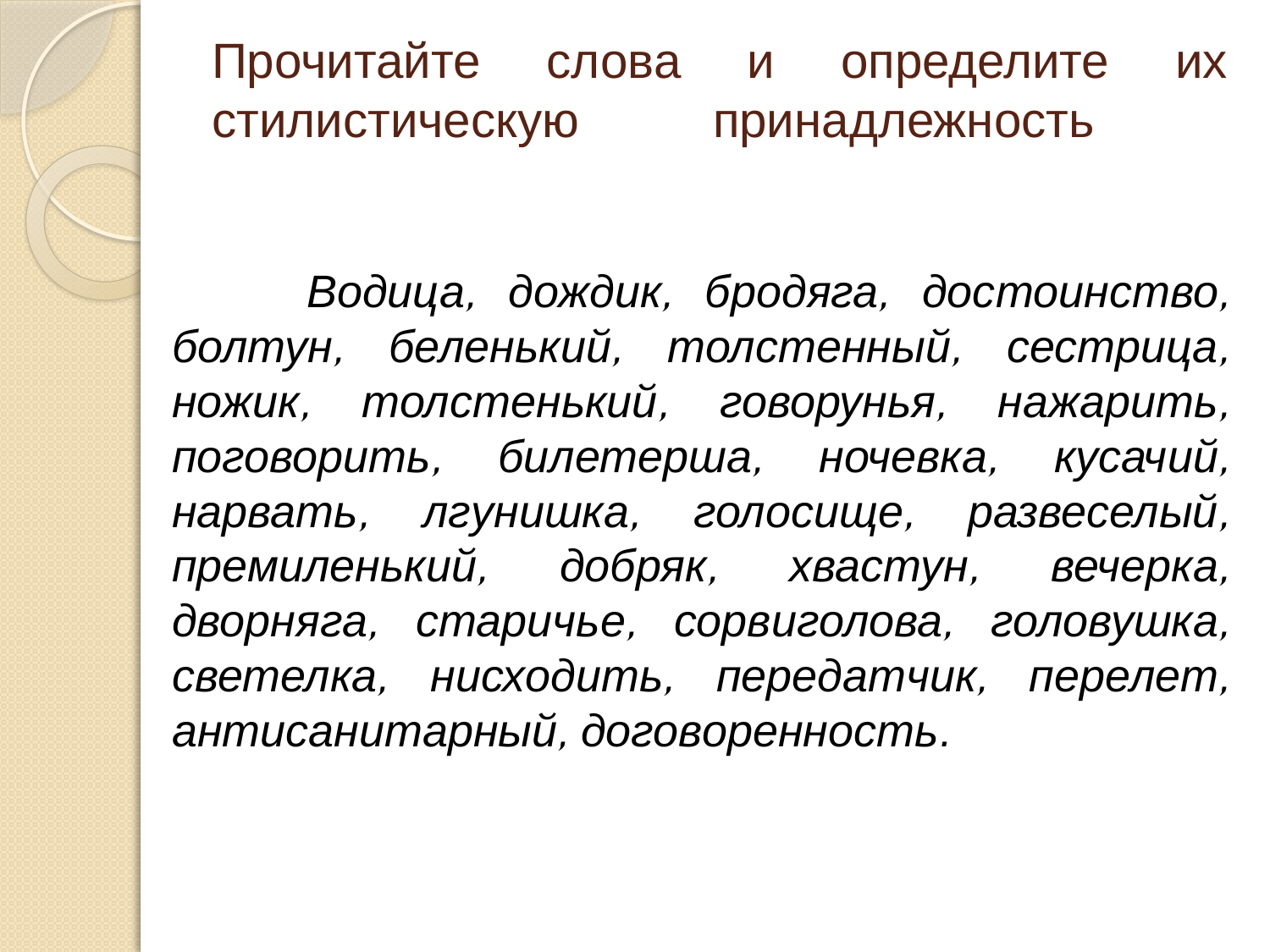

# Прочитайте слова и определите их стилистическую принадлежность
    Водица, дождик, бродяга, достоинство, болтун, беленький, толстенный, сестрица, ножик, толстенький, говорунья, нажарить, поговорить, билетерша, ночевка, кусачий, нарвать, лгунишка, голосище, развеселый, премиленький, добряк, хвастун, вечерка, дворняга, старичье, сорвиголова, головушка, светелка, нисходить, передатчик, перелет, антисанитарный, договоренность.